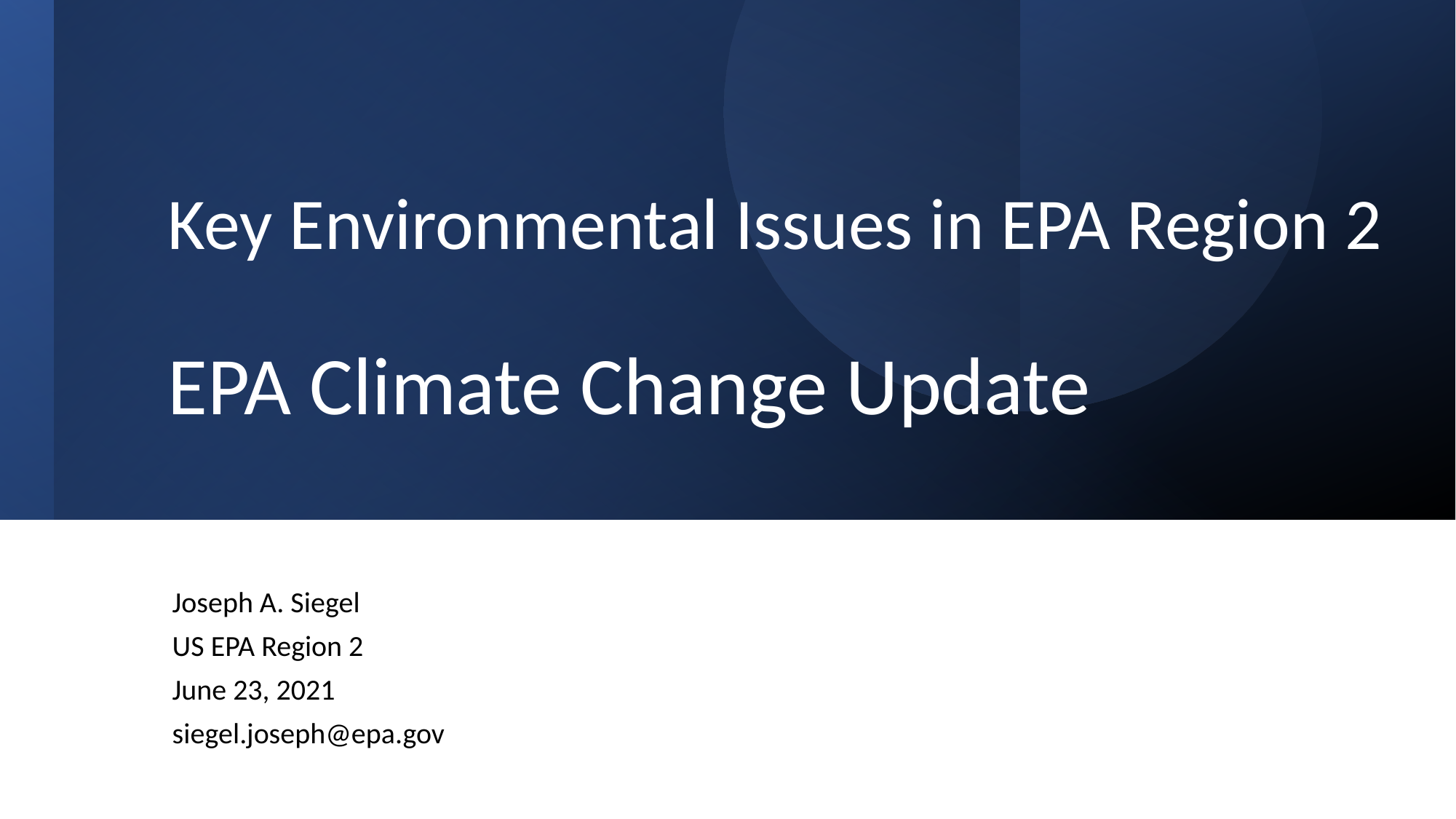

# Key Environmental Issues in EPA Region 2 EPA Climate Change Update
Joseph A. Siegel
US EPA Region 2
June 23, 2021
siegel.joseph@epa.gov